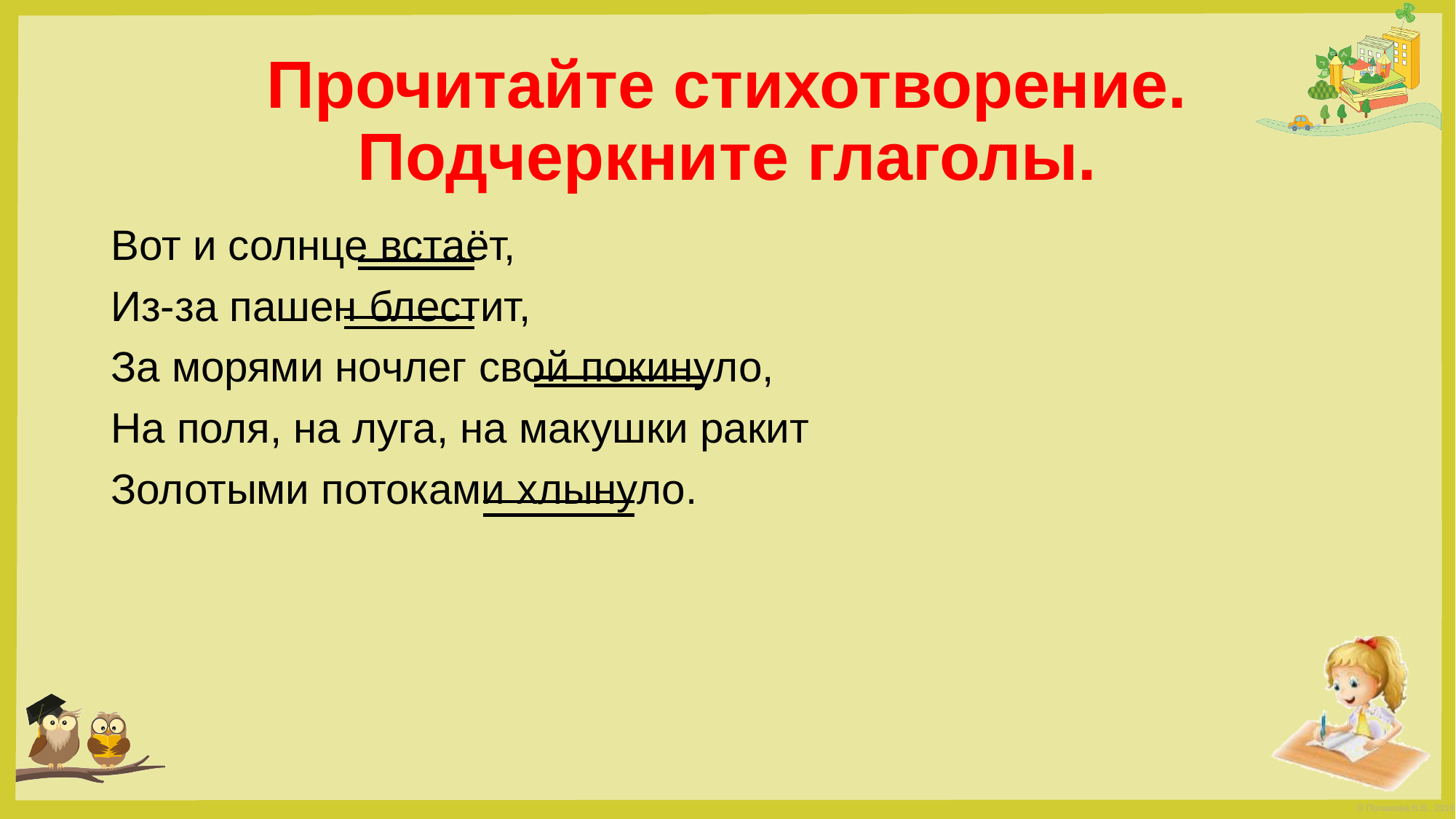

# Прочитайте стихотворение. Подчеркните глаголы.
Вот и солнце встаёт,
Из-за пашен блестит,
За морями ночлег свой покинуло,
На поля, на луга, на макушки ракит
Золотыми потоками хлынуло.